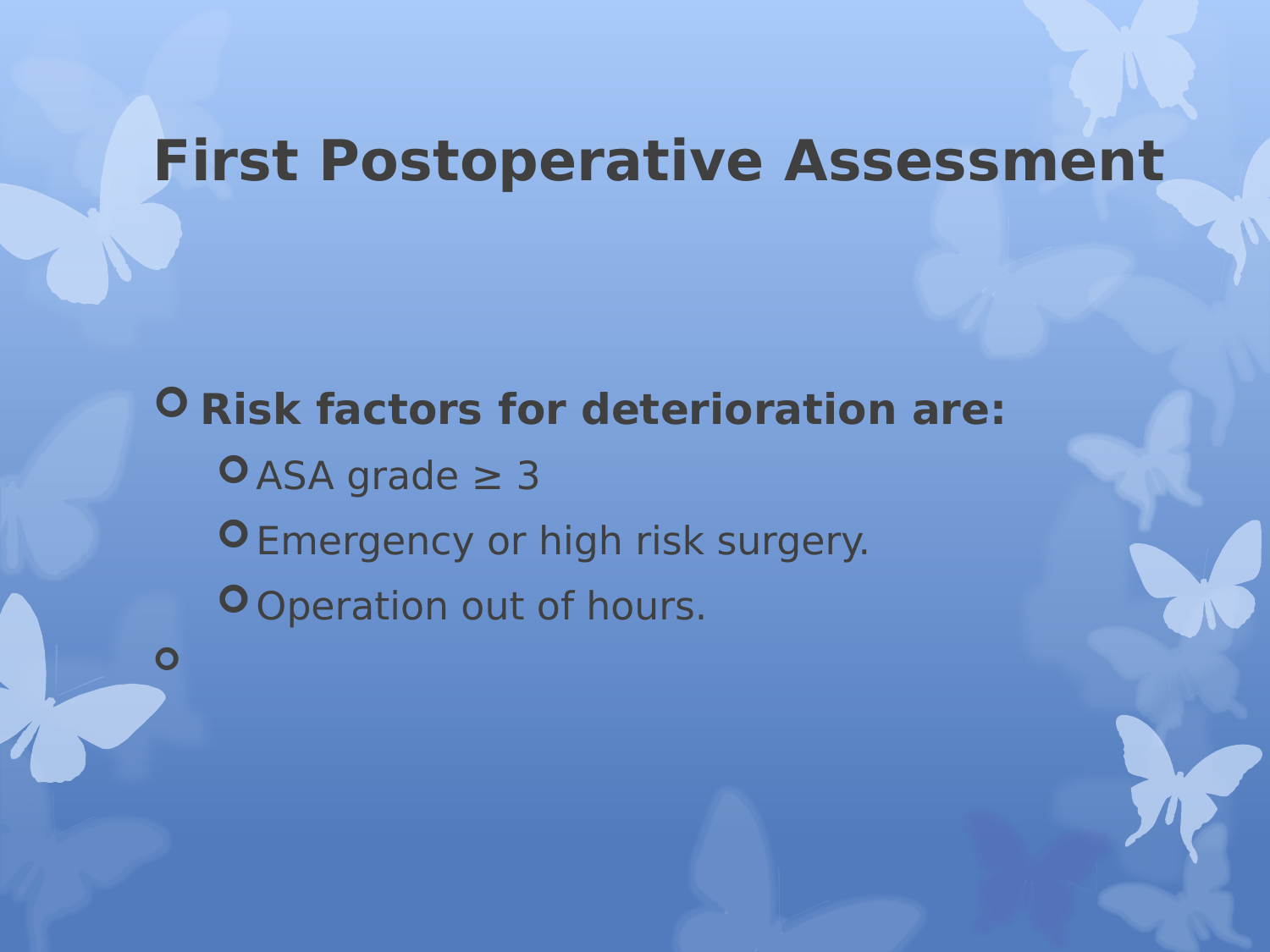

# First Postoperative Assessment
Risk factors for deterioration are:
ASA grade ≥ 3
Emergency or high risk surgery.
Operation out of hours.